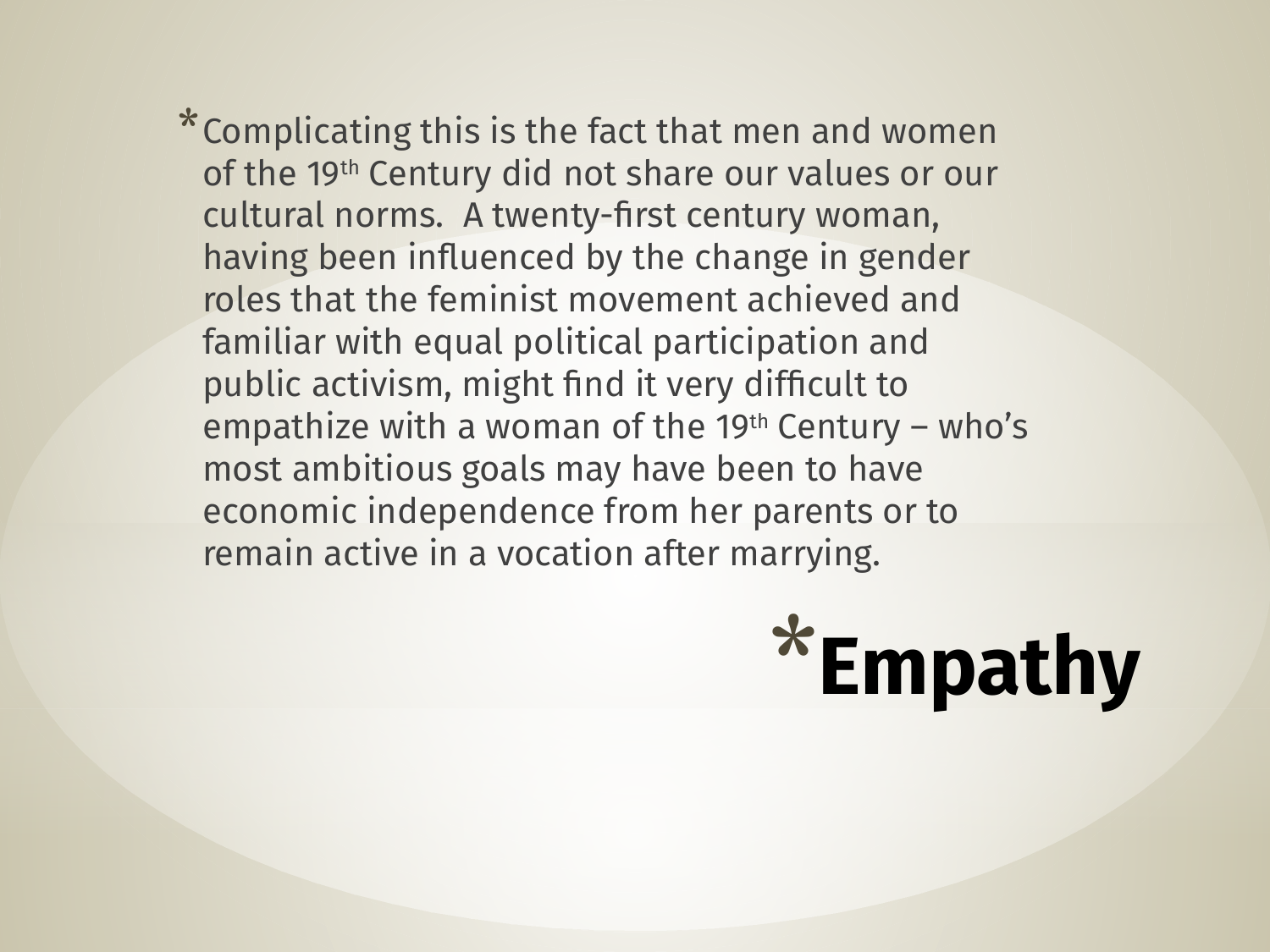

Complicating this is the fact that men and women of the 19th Century did not share our values or our cultural norms.  A twenty-first century woman, having been influenced by the change in gender roles that the feminist movement achieved and familiar with equal political participation and public activism, might find it very difficult to empathize with a woman of the 19th Century – who’s most ambitious goals may have been to have economic independence from her parents or to remain active in a vocation after marrying.
# Empathy